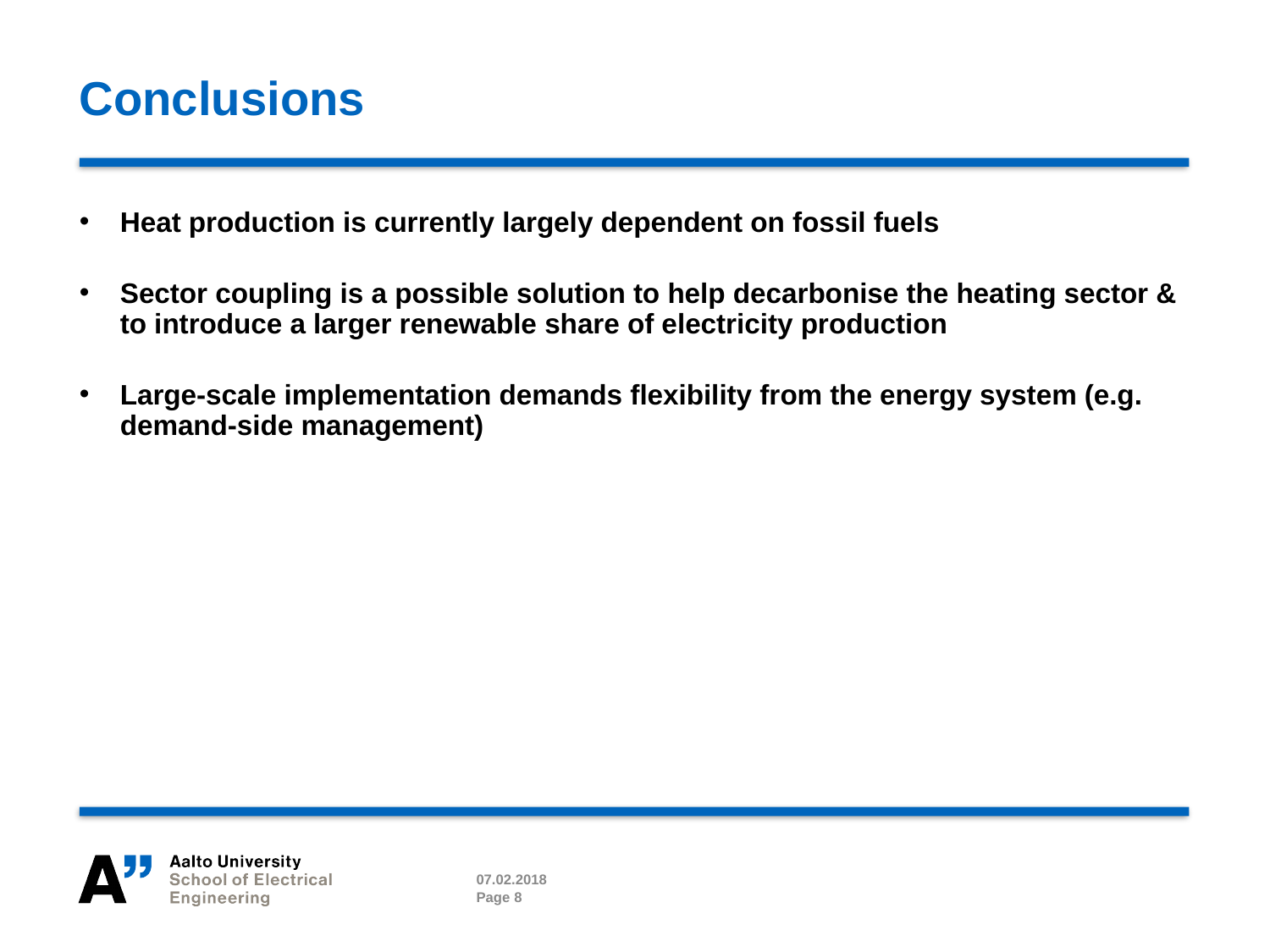

# Conclusions
Heat production is currently largely dependent on fossil fuels

Sector coupling is a possible solution to help decarbonise the heating sector & to introduce a larger renewable share of electricity production

Large-scale implementation demands flexibility from the energy system (e.g. demand-side management)

07.02.2018
Page 8